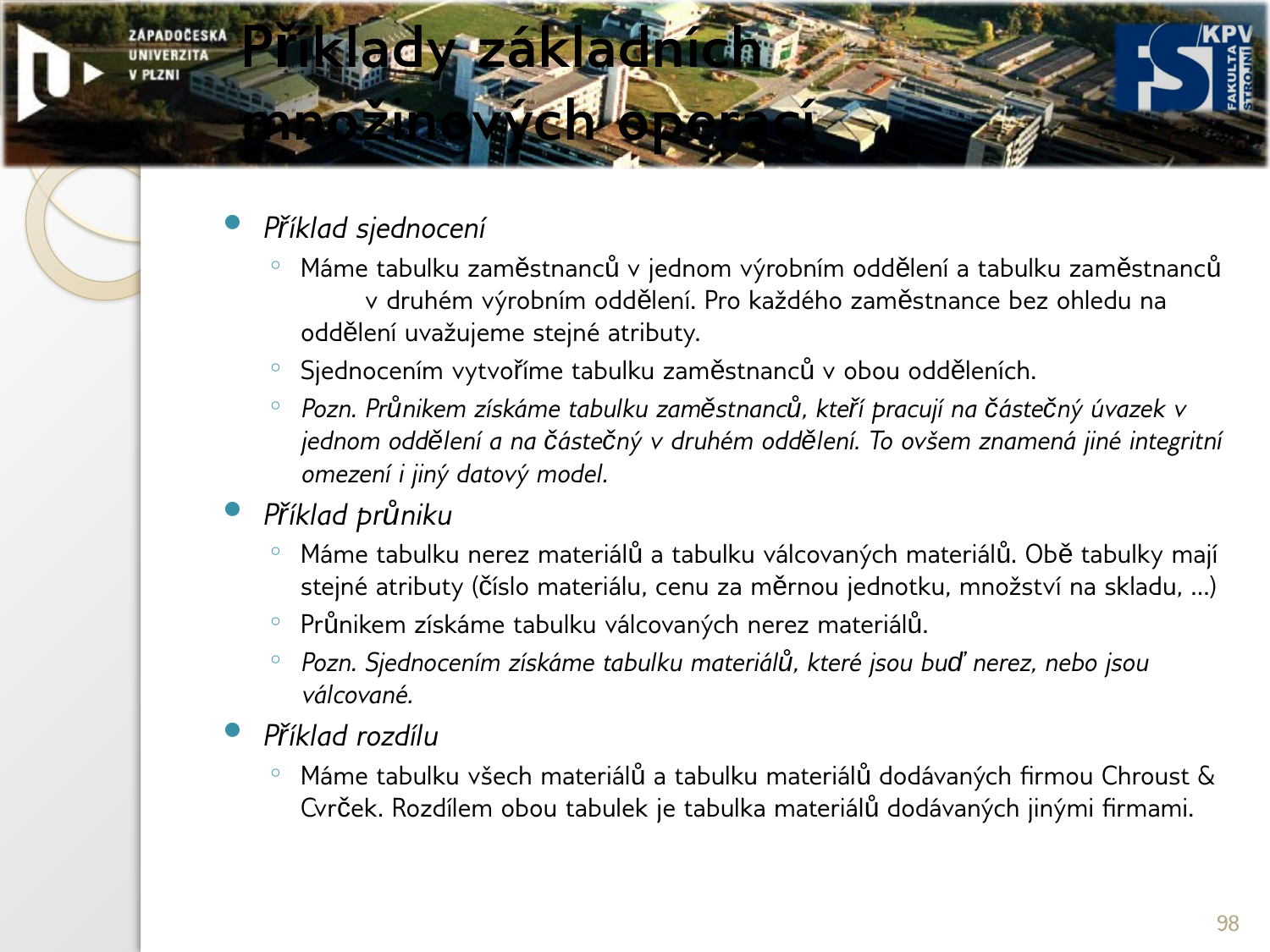

# Příklady základních množinových operací
Příklad sjednocení
Máme tabulku zaměstnanců v jednom výrobním oddělení a tabulku zaměstnanců         v druhém výrobním oddělení. Pro každého zaměstnance bez ohledu na oddělení uvažujeme stejné atributy.
Sjednocením vytvoříme tabulku zaměstnanců v obou odděleních.
Pozn. Průnikem získáme tabulku zaměstnanců, kteří pracují na částečný úvazek v jednom oddělení a na částečný v druhém oddělení. To ovšem znamená jiné integritní omezení i jiný datový model.
Příklad průniku
Máme tabulku nerez materiálů a tabulku válcovaných materiálů. Obě tabulky mají stejné atributy (číslo materiálu, cenu za měrnou jednotku, množství na skladu, ...)
Průnikem získáme tabulku válcovaných nerez materiálů.
Pozn. Sjednocením získáme tabulku materiálů, které jsou buď nerez, nebo jsou válcované.
Příklad rozdílu
Máme tabulku všech materiálů a tabulku materiálů dodávaných firmou Chroust & Cvrček. Rozdílem obou tabulek je tabulka materiálů dodávaných jinými firmami.

98